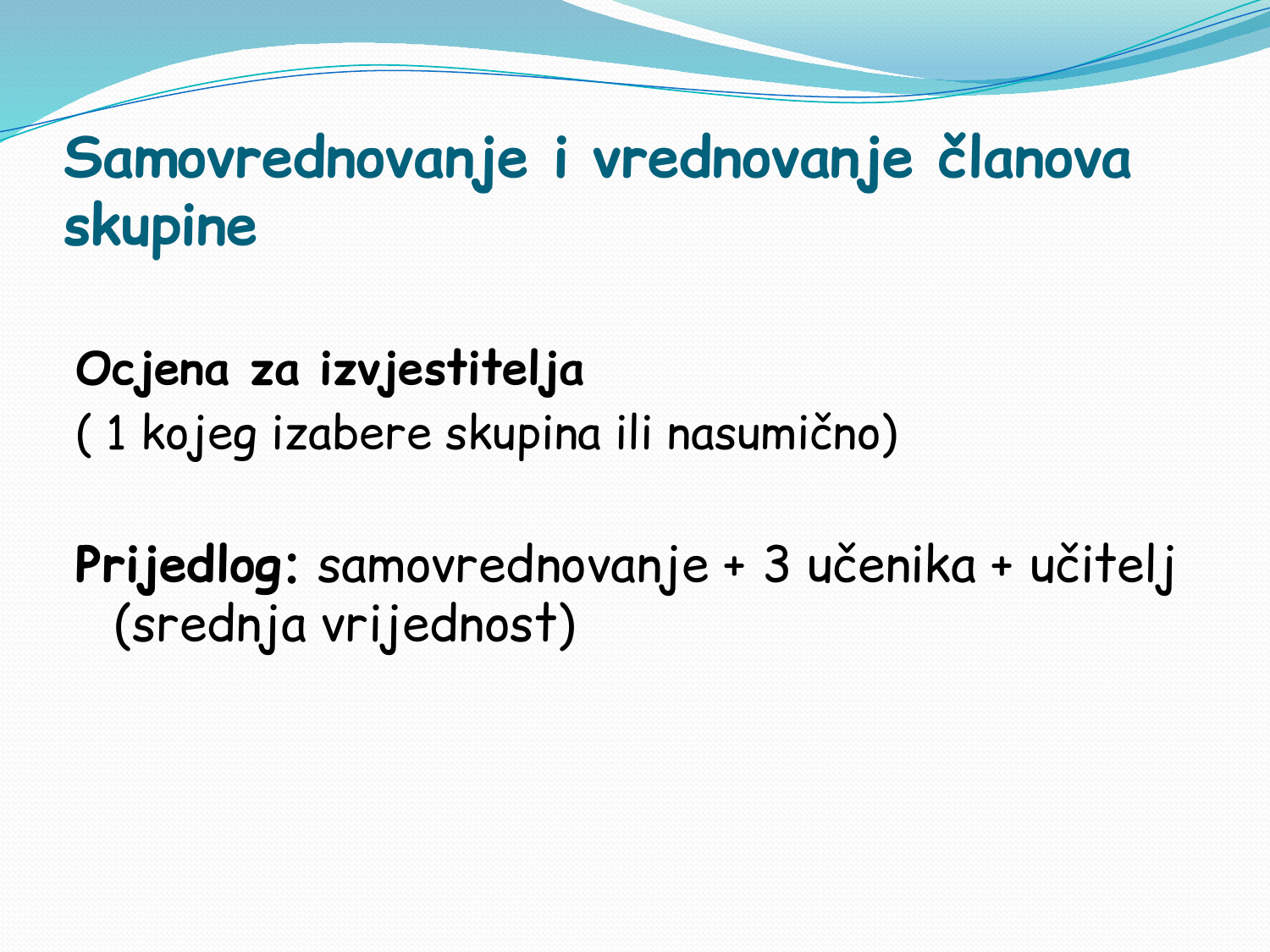

# Samovrednovanje i vrednovanje članova skupine

Ocjena za izvjestitelja
( 1 kojeg izabere skupina ili nasumično)

Prijedlog: samovrednovanje + 3 učenika + učitelj (srednja vrijednost)